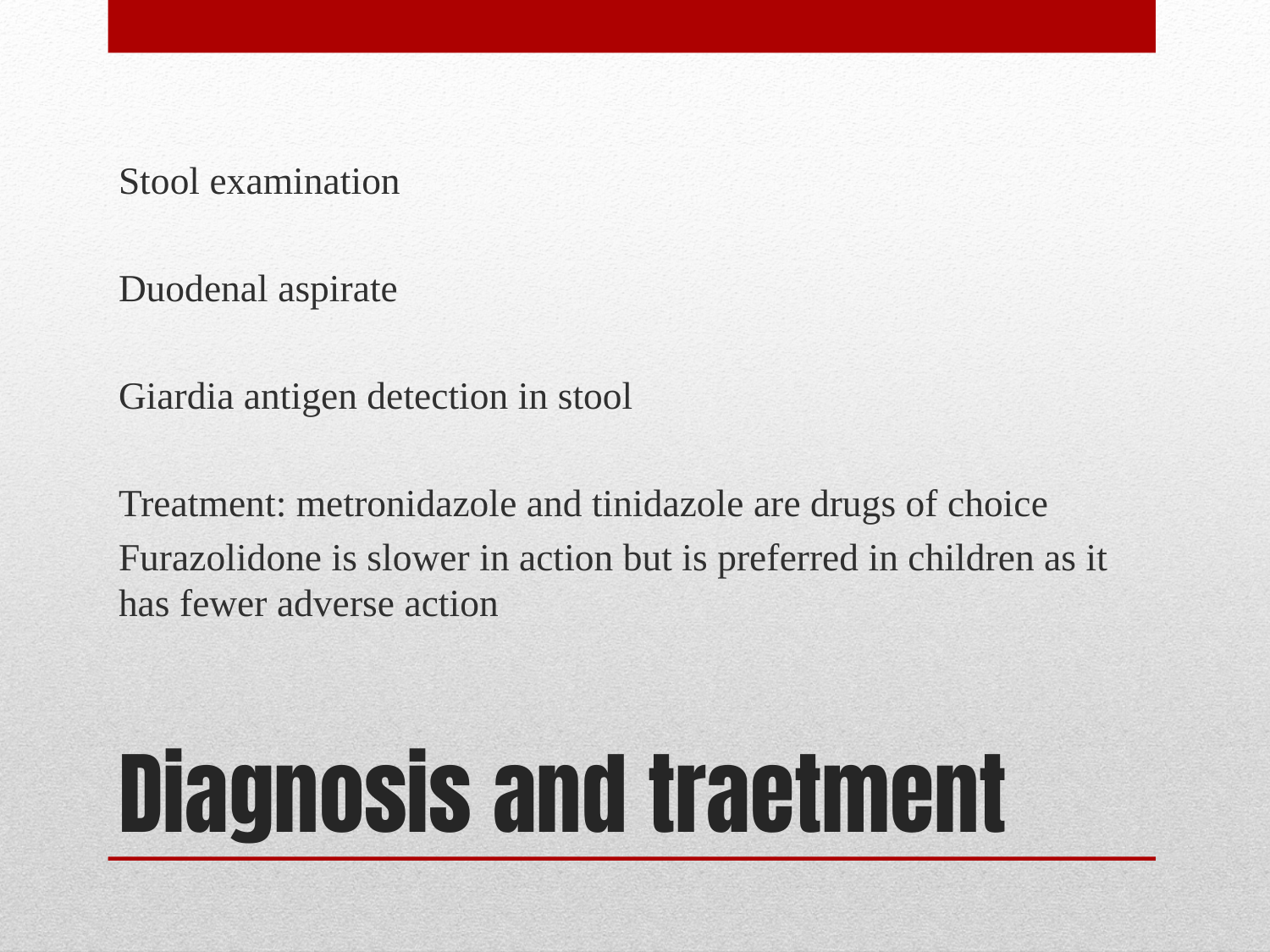

Stool examination

Duodenal aspirate

Giardia antigen detection in stool

Treatment: metronidazole and tinidazole are drugs of choice
Furazolidone is slower in action but is preferred in children as it has fewer adverse action

# Diagnosis and traetment